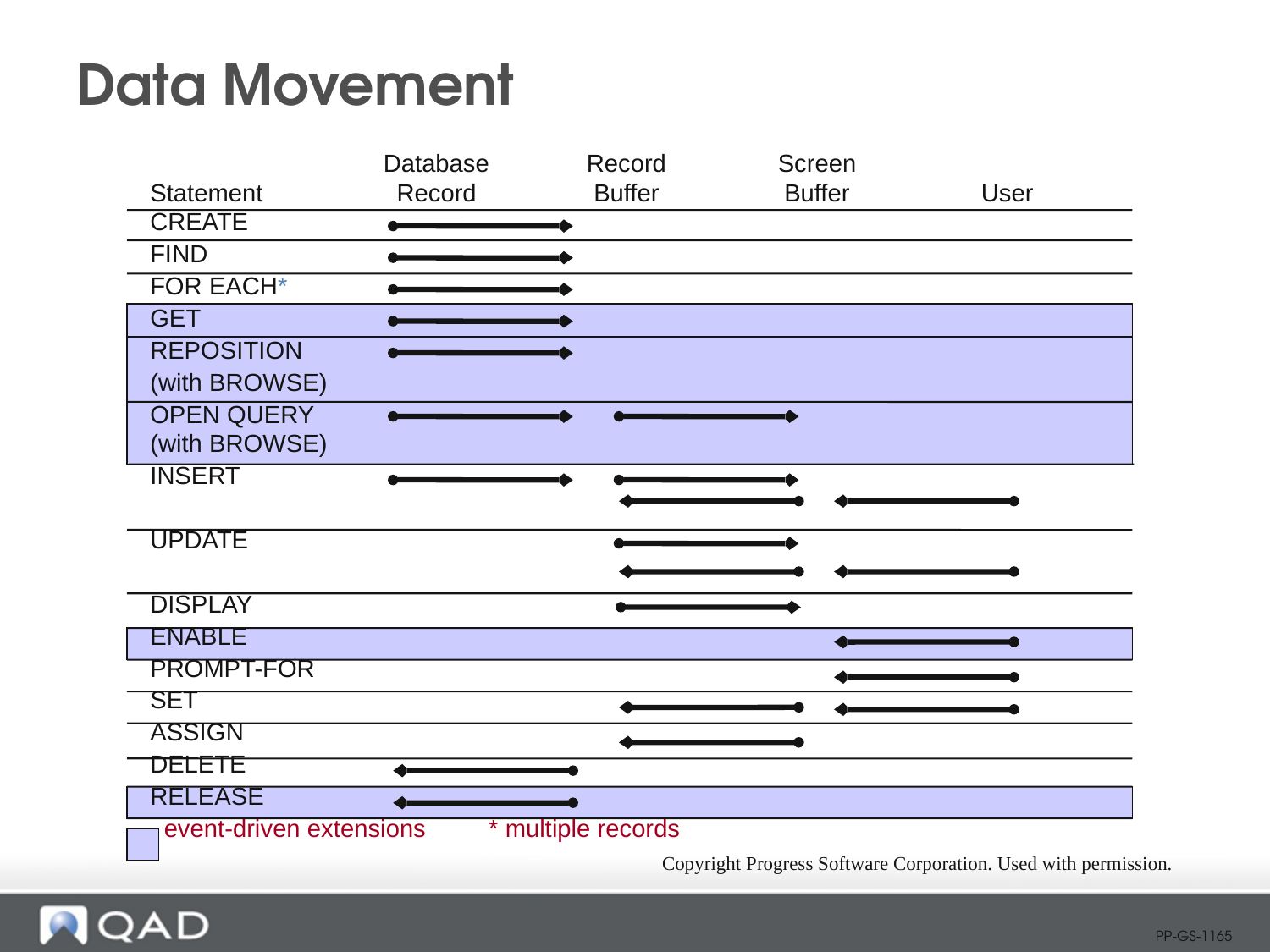

# Data Movement
	Database	Record	Screen
Statement	Record	Buffer	Buffer	User
CREATE
FIND
FOR EACH*
GET
REPOSITION
(with BROWSE)
OPEN QUERY
(with BROWSE)
INSERT

UPDATE

DISPLAY
ENABLE
PROMPT-FOR
SET
ASSIGN
DELETE
RELEASE
  event-driven extensions         * multiple records

Copyright Progress Software Corporation. Used with permission.
PP-GS-1165